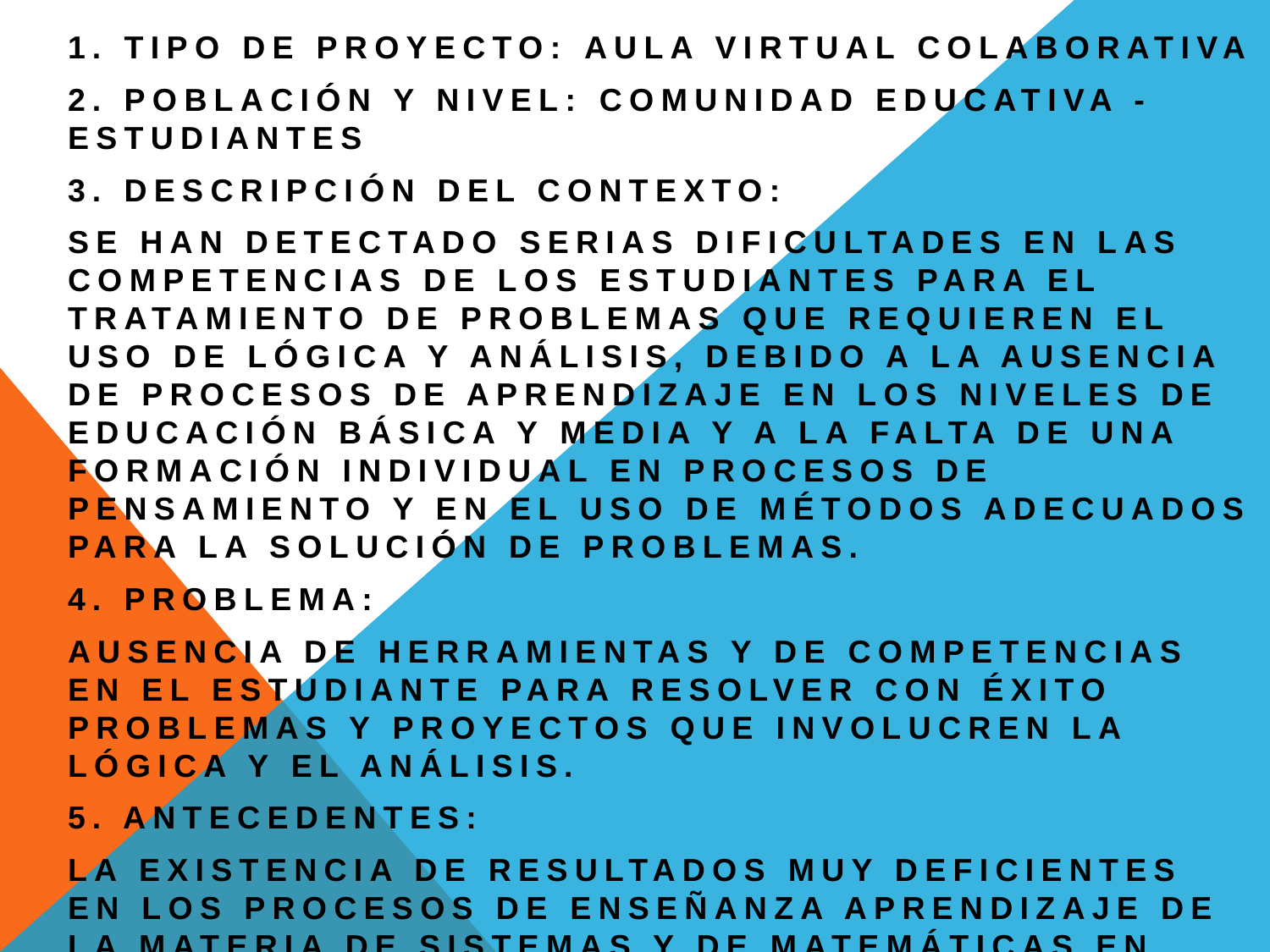

1. Tipo de proyecto: AULA VIRTUAL COLABORATIVA
2. Población y nivel: COMUNIDAD EDUCATIVA - ESTUDIANTES
3. Descripción del contexto:
SE HAN DETECTADO SERIAS DIFICULTADES EN LAS COMPETENCIAS DE LOS ESTUDIANTES PARA EL TRATAMIENTO DE PROBLEMAS QUE REQUIEREN EL USO DE LÓGICA Y ANÁLISIS, DEBIDO A LA AUSENCIA DE PROCESOS DE APRENDIZAJE EN LOS NIVELES DE EDUCACIÓN BÁSICA Y MEDIA Y A LA FALTA DE UNA FORMACIÓN INDIVIDUAL EN PROCESOS DE PENSAMIENTO Y EN EL USO DE MÉTODOS ADECUADOS PARA LA SOLUCIÓN DE PROBLEMAS.
4. Problema:
AUSENCIA DE HERRAMIENTAS Y DE COMPETENCIAS EN EL ESTUDIANTE PARA RESOLVER CON ÉXITO PROBLEMAS Y PROYECTOS QUE INVOLUCREN LA LÓGICA Y EL ANÁLISIS.
5. Antecedentes:
LA EXISTENCIA DE RESULTADOS MUY DEFICIENTES EN LOS PROCESOS DE ENSEÑANZA APRENDIZAJE DE LA MATERIA DE SISTEMAS Y DE MATEMÁTICAS EN ESTUDIANTES UNIVERSITARIOS